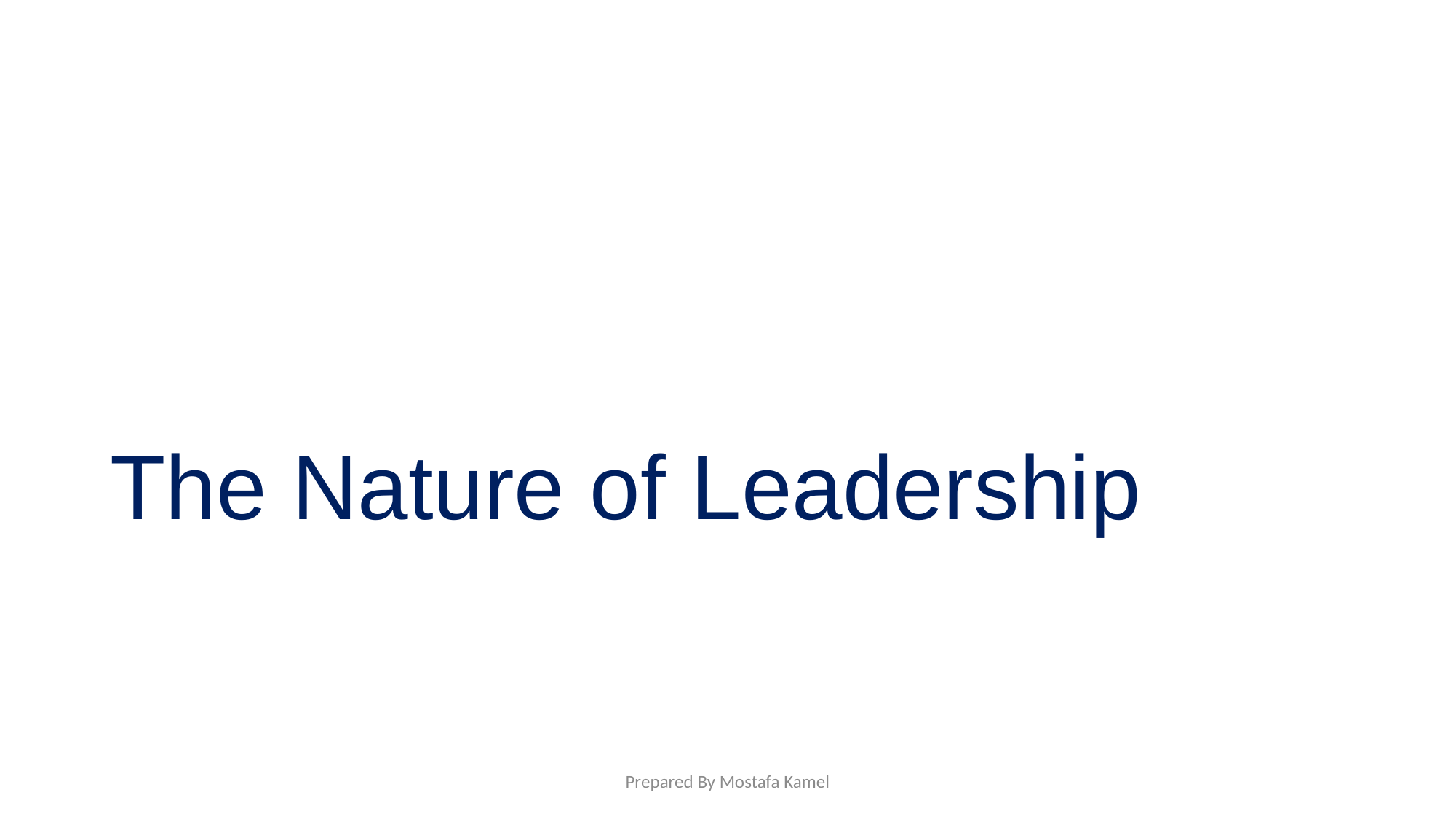

# The Nature of Leadership
Prepared By Mostafa Kamel